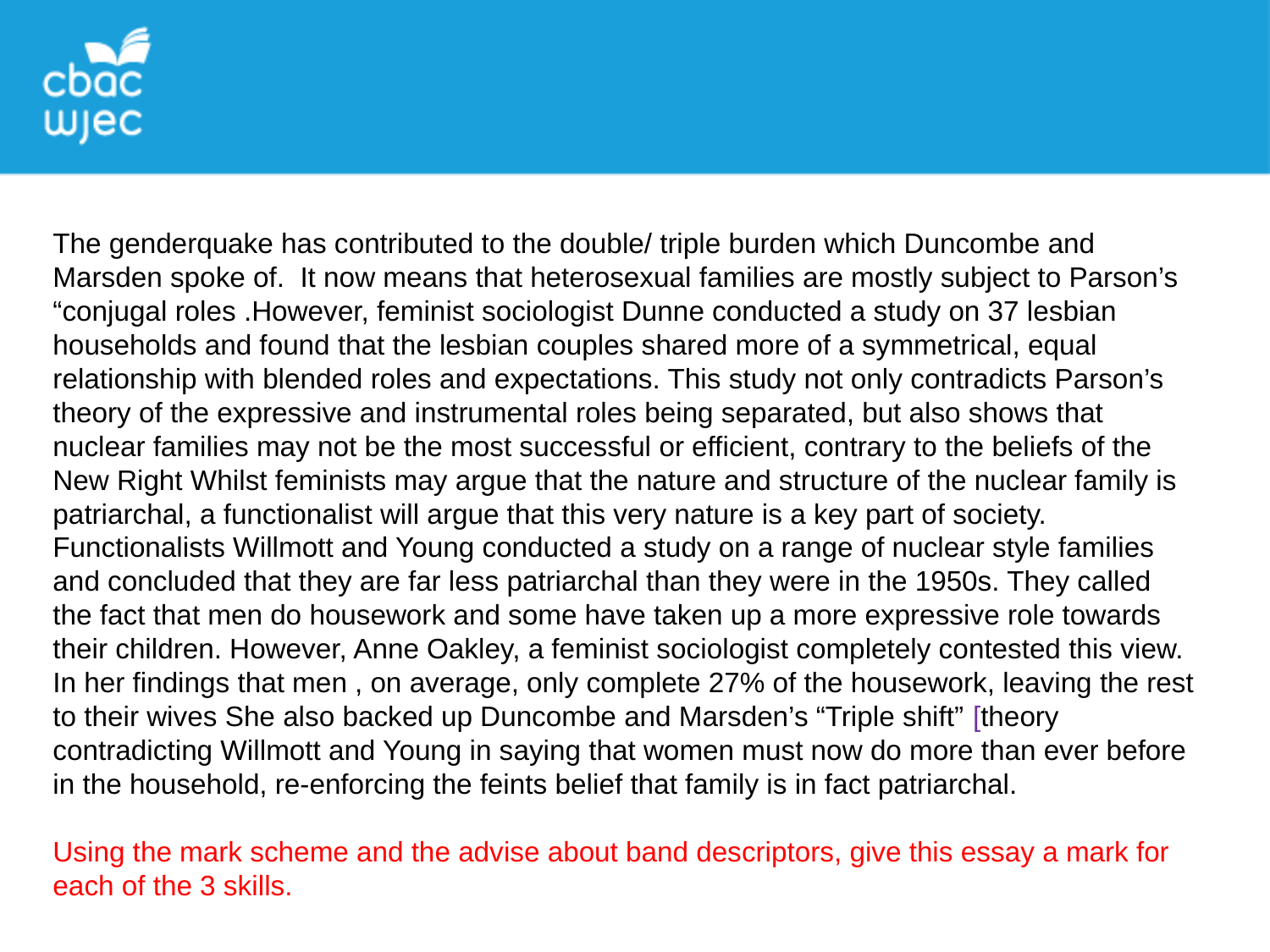

The genderquake has contributed to the double/ triple burden which Duncombe and Marsden spoke of.  It now means that heterosexual families are mostly subject to Parson’s “conjugal roles .However, feminist sociologist Dunne conducted a study on 37 lesbian households and found that the lesbian couples shared more of a symmetrical, equal relationship with blended roles and expectations. This study not only contradicts Parson’s theory of the expressive and instrumental roles being separated, but also shows that nuclear families may not be the most successful or efficient, contrary to the beliefs of the New Right Whilst feminists may argue that the nature and structure of the nuclear family is patriarchal, a functionalist will argue that this very nature is a key part of society. Functionalists Willmott and Young conducted a study on a range of nuclear style families and concluded that they are far less patriarchal than they were in the 1950s. They called the fact that men do housework and some have taken up a more expressive role towards their children. However, Anne Oakley, a feminist sociologist completely contested this view. In her findings that men , on average, only complete 27% of the housework, leaving the rest to their wives She also backed up Duncombe and Marsden’s “Triple shift” [theory contradicting Willmott and Young in saying that women must now do more than ever before in the household, re-enforcing the feints belief that family is in fact patriarchal.

Using the mark scheme and the advise about band descriptors, give this essay a mark for each of the 3 skills.